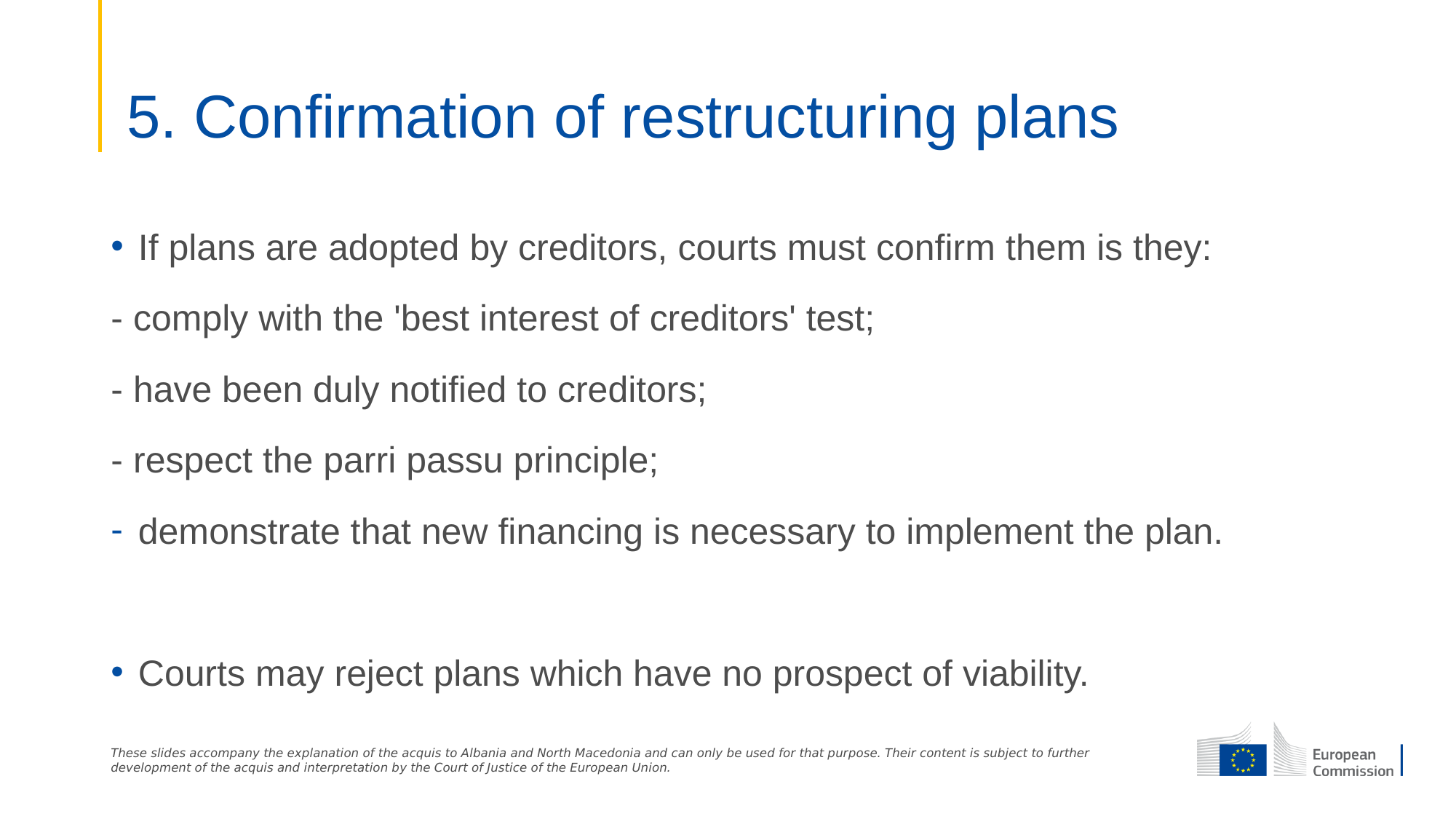

# 5. Confirmation of restructuring plans
If plans are adopted by creditors, courts must confirm them is they:
- comply with the 'best interest of creditors' test;
- have been duly notified to creditors;
- respect the parri passu principle;
demonstrate that new financing is necessary to implement the plan.

Courts may reject plans which have no prospect of viability.